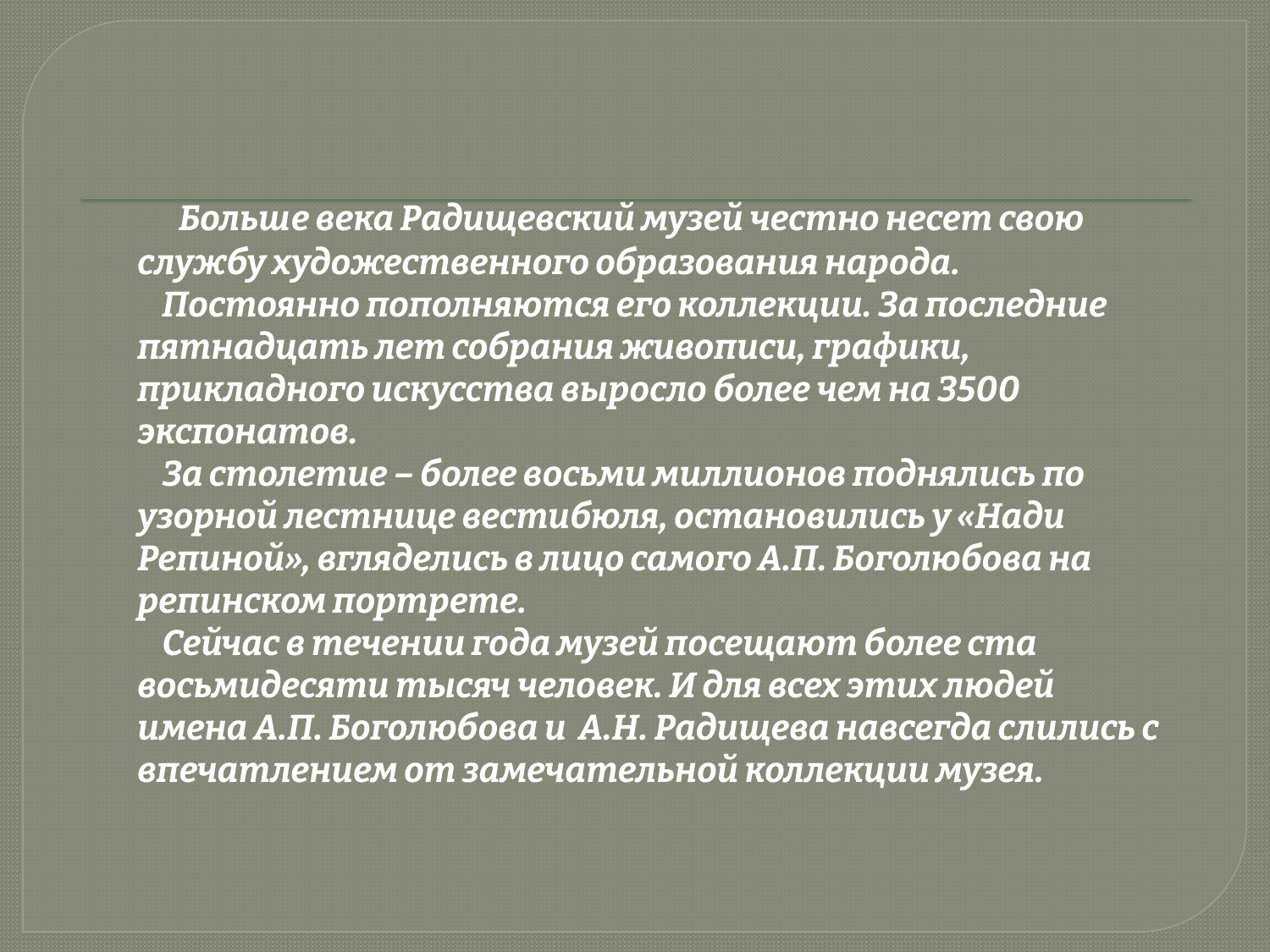

Больше века Радищевский музей честно несет свою службу художественного образования народа.
    Постоянно пополняются его коллекции. За последние пятнадцать лет собрания живописи, графики, прикладного искусства выросло более чем на 3500 экспонатов.
    За столетие – более восьми миллионов поднялись по узорной лестнице вестибюля, остановились у «Нади Репиной», вгляделись в лицо самого А.П. Боголюбова на репинском портрете.
    Сейчас в течении года музей посещают более ста восьмидесяти тысяч человек. И для всех этих людей имена А.П. Боголюбова и  А.Н. Радищева навсегда слились с впечатлением от замечательной коллекции музея.